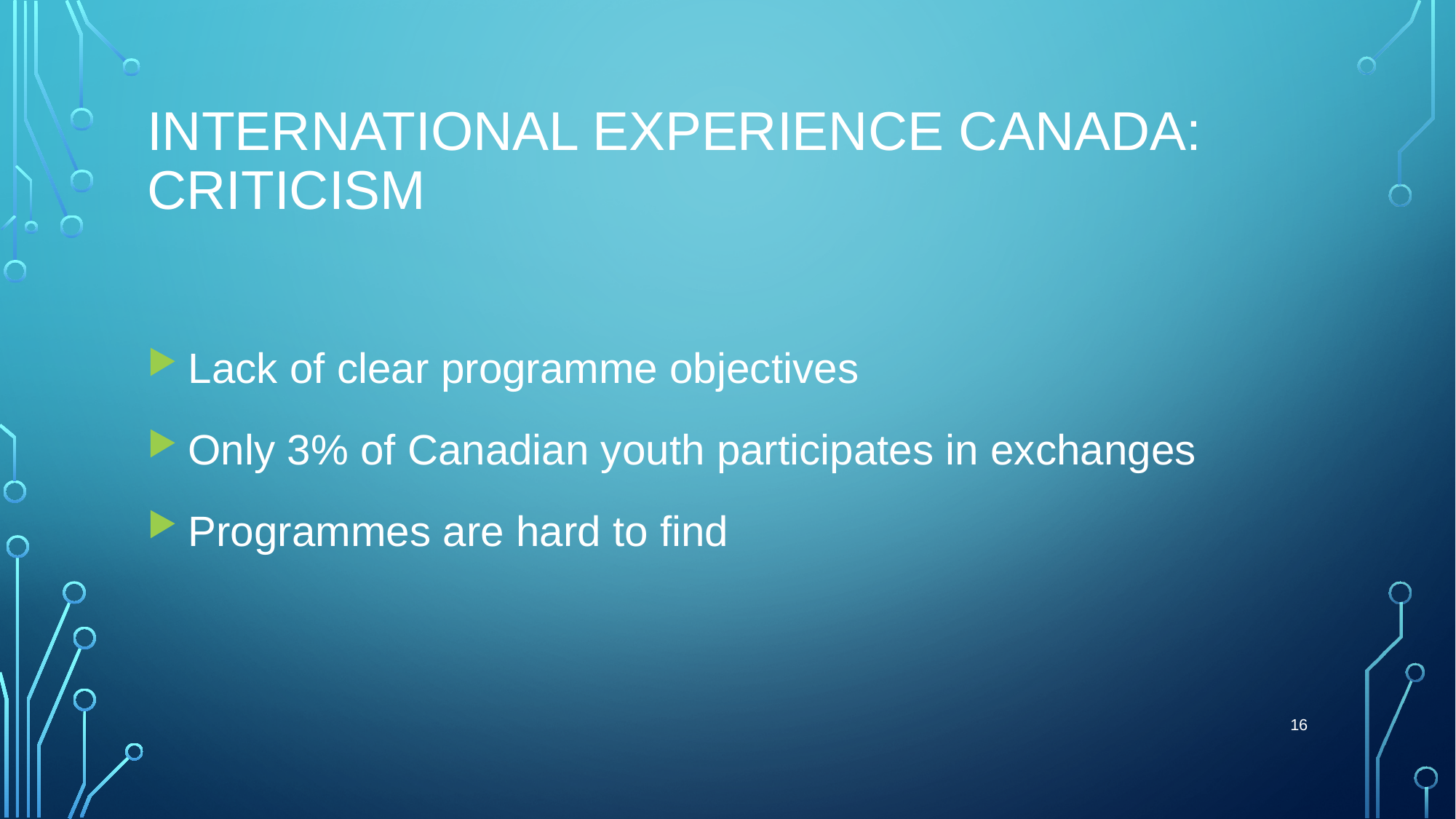

# International Experience Canada: Criticism
Lack of clear programme objectives
Only 3% of Canadian youth participates in exchanges
Programmes are hard to find
16